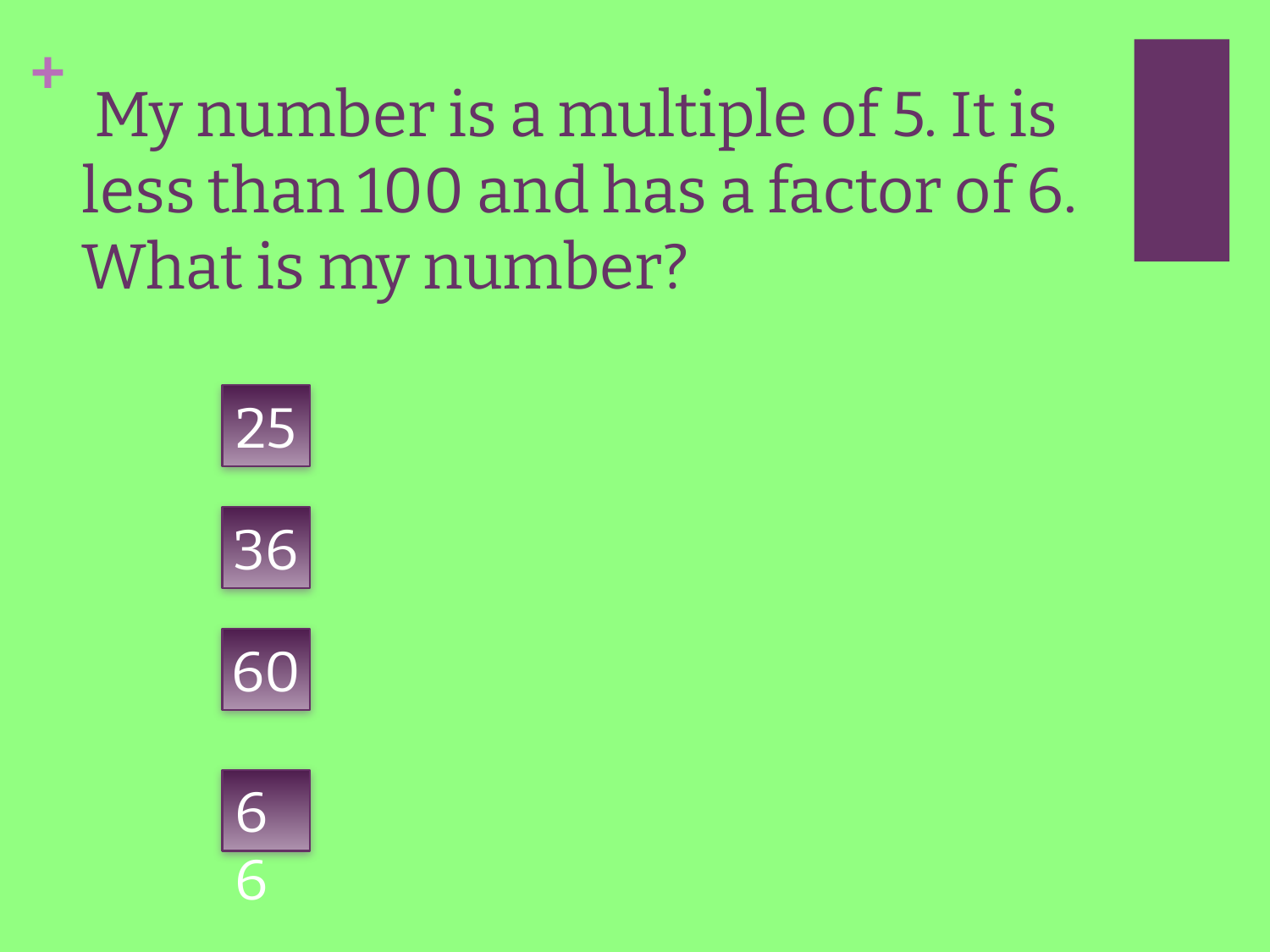

# My number is a multiple of 5. It is less than 100 and has a factor of 6. What is my number?

25

36

60

66